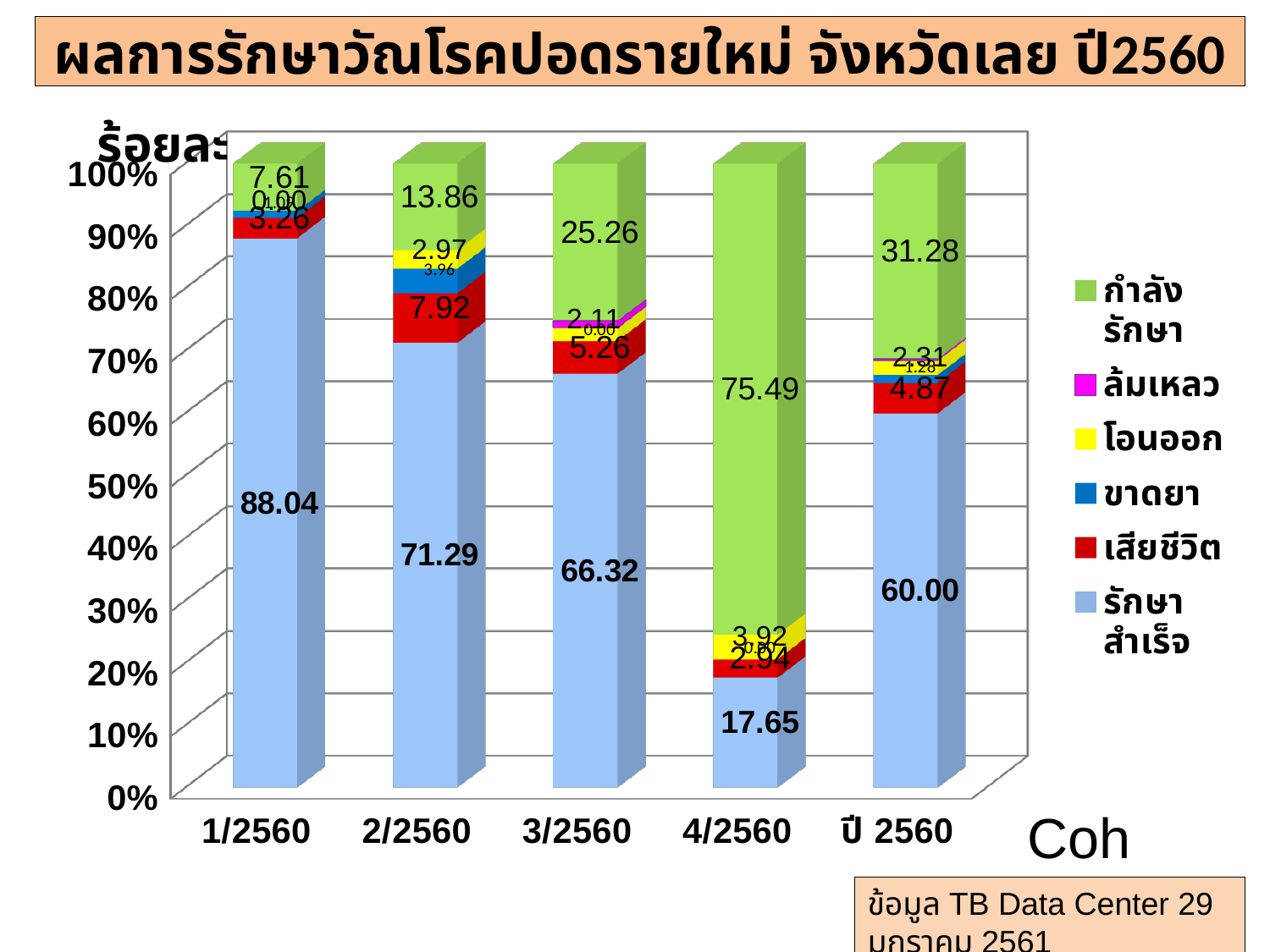

# ผลการรักษาวัณโรคปอดรายใหม่ จังหวัดเลย ปี2560
ร้อยละ

[unsupported chart]

Cohort
ข้อมูล TB Data Center 29 มกราคม 2561